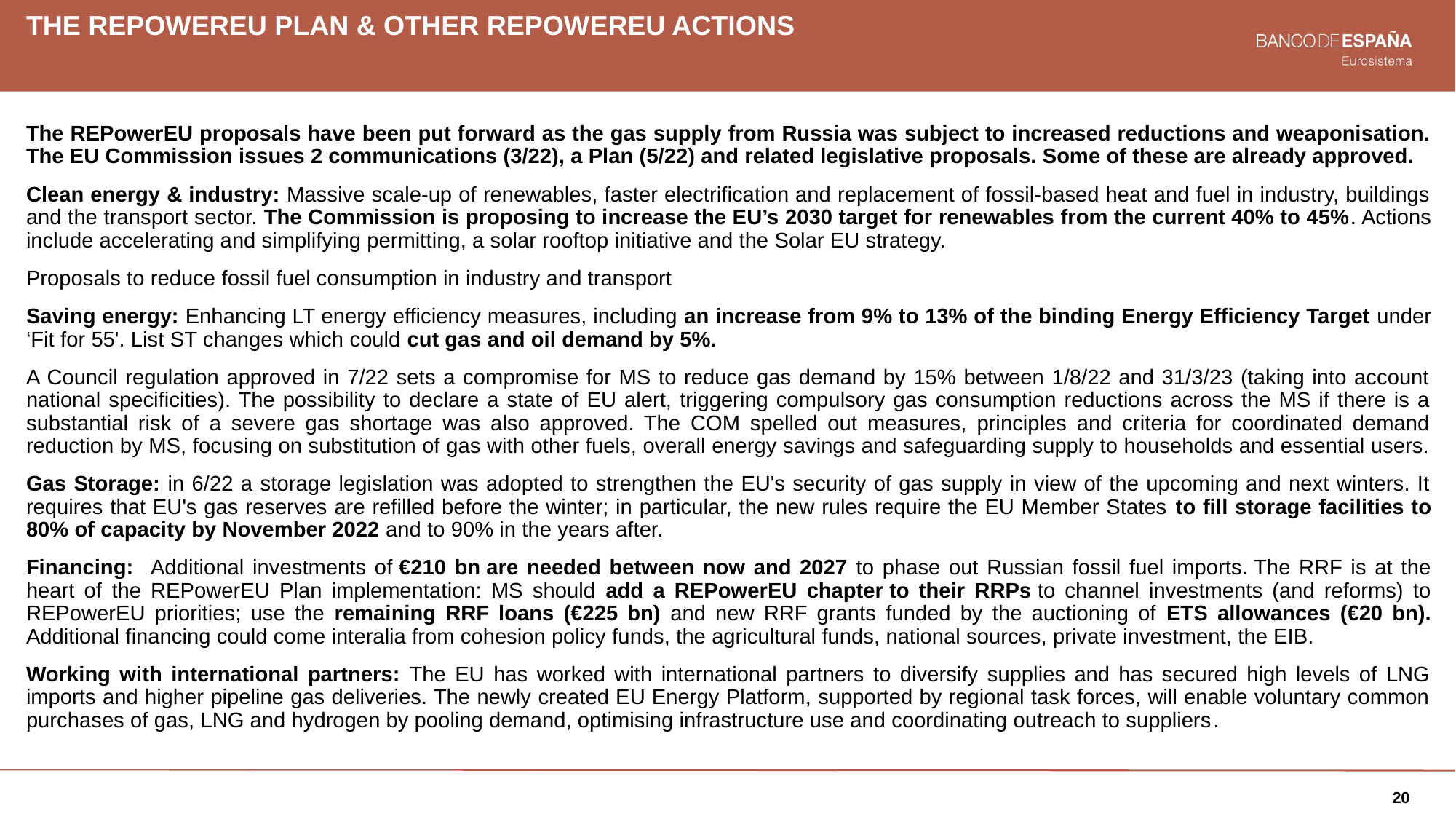

# The REPOWEREU plan & other repowereu actions
The REPowerEU proposals have been put forward as the gas supply from Russia was subject to increased reductions and weaponisation. The EU Commission issues 2 communications (3/22), a Plan (5/22) and related legislative proposals. Some of these are already approved.
Clean energy & industry: Massive scale-up of renewables, faster electrification and replacement of fossil-based heat and fuel in industry, buildings and the transport sector. The Commission is proposing to increase the EU’s 2030 target for renewables from the current 40% to 45%. Actions include accelerating and simplifying permitting, a solar rooftop initiative and the Solar EU strategy.
Proposals to reduce fossil fuel consumption in industry and transport
Saving energy: Enhancing LT energy efficiency measures, including an increase from 9% to 13% of the binding Energy Efficiency Target under ‘Fit for 55'. List ST changes which could cut gas and oil demand by 5%.
A Council regulation approved in 7/22 sets a compromise for MS to reduce gas demand by 15% between 1/8/22 and 31/3/23 (taking into account national specificities). The possibility to declare a state of EU alert, triggering compulsory gas consumption reductions across the MS if there is a substantial risk of a severe gas shortage was also approved. The COM spelled out measures, principles and criteria for coordinated demand reduction by MS, focusing on substitution of gas with other fuels, overall energy savings and safeguarding supply to households and essential users.
Gas Storage: in 6/22 a storage legislation was adopted to strengthen the EU's security of gas supply in view of the upcoming and next winters. It requires that EU's gas reserves are refilled before the winter; in particular, the new rules require the EU Member States to fill storage facilities to 80% of capacity by November 2022 and to 90% in the years after.
Financing:  Additional investments of €210 bn are needed between now and 2027 to phase out Russian fossil fuel imports. The RRF is at the heart of the REPowerEU Plan implementation: MS should add a REPowerEU chapter to their RRPs to channel investments (and reforms) to REPowerEU priorities; use the remaining RRF loans (€225 bn) and new RRF grants funded by the auctioning of ETS allowances (€20 bn). Additional financing could come interalia from cohesion policy funds, the agricultural funds, national sources, private investment, the EIB.
Working with international partners: The EU has worked with international partners to diversify supplies and has secured high levels of LNG imports and higher pipeline gas deliveries. The newly created EU Energy Platform, supported by regional task forces, will enable voluntary common purchases of gas, LNG and hydrogen by pooling demand, optimising infrastructure use and coordinating outreach to suppliers.
20